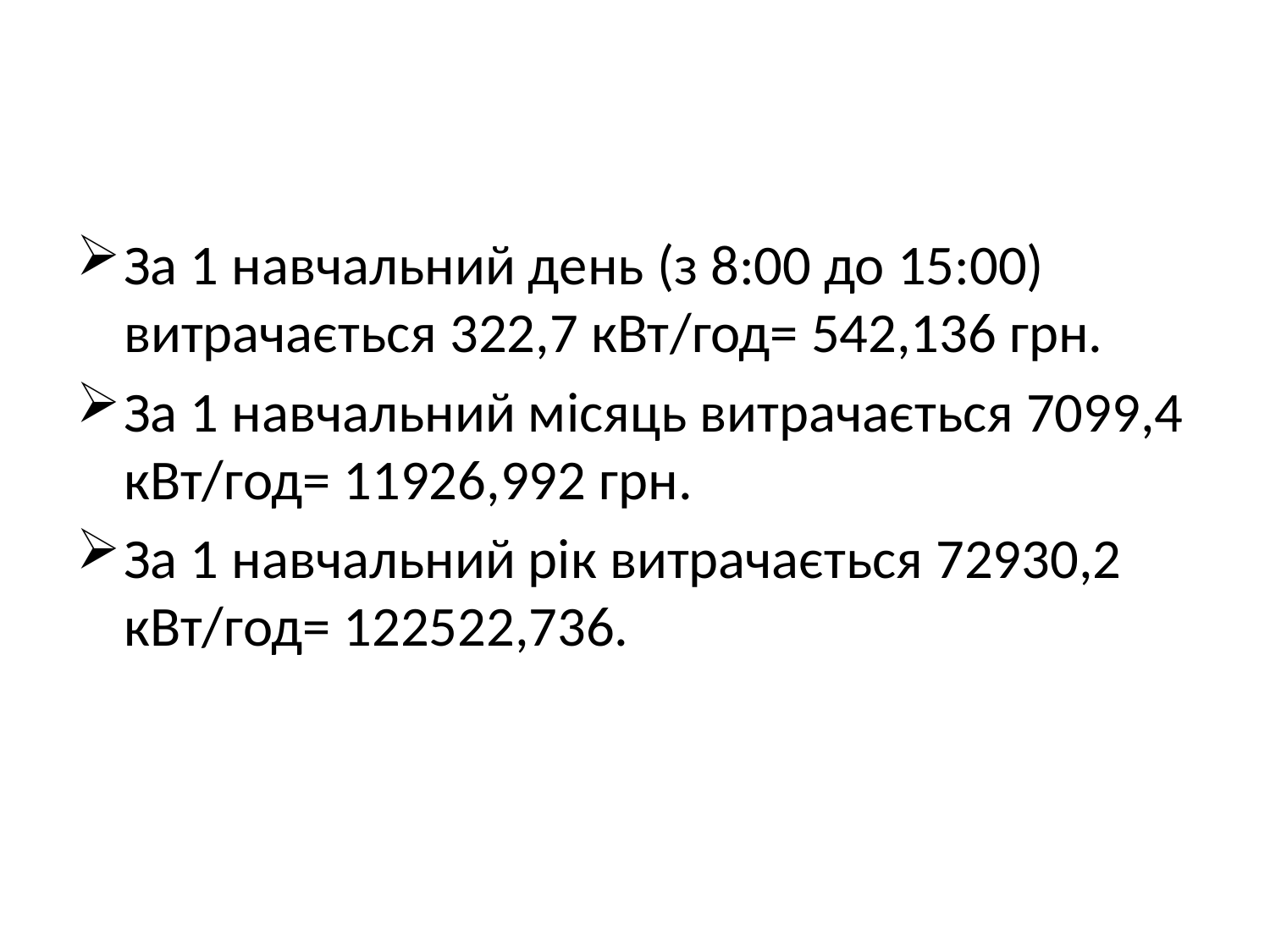

#
За 1 навчальний день (з 8:00 до 15:00) витрачається 322,7 кВт/год= 542,136 грн.
За 1 навчальний місяць витрачається 7099,4 кВт/год= 11926,992 грн.
За 1 навчальний рік витрачається 72930,2 кВт/год= 122522,736.